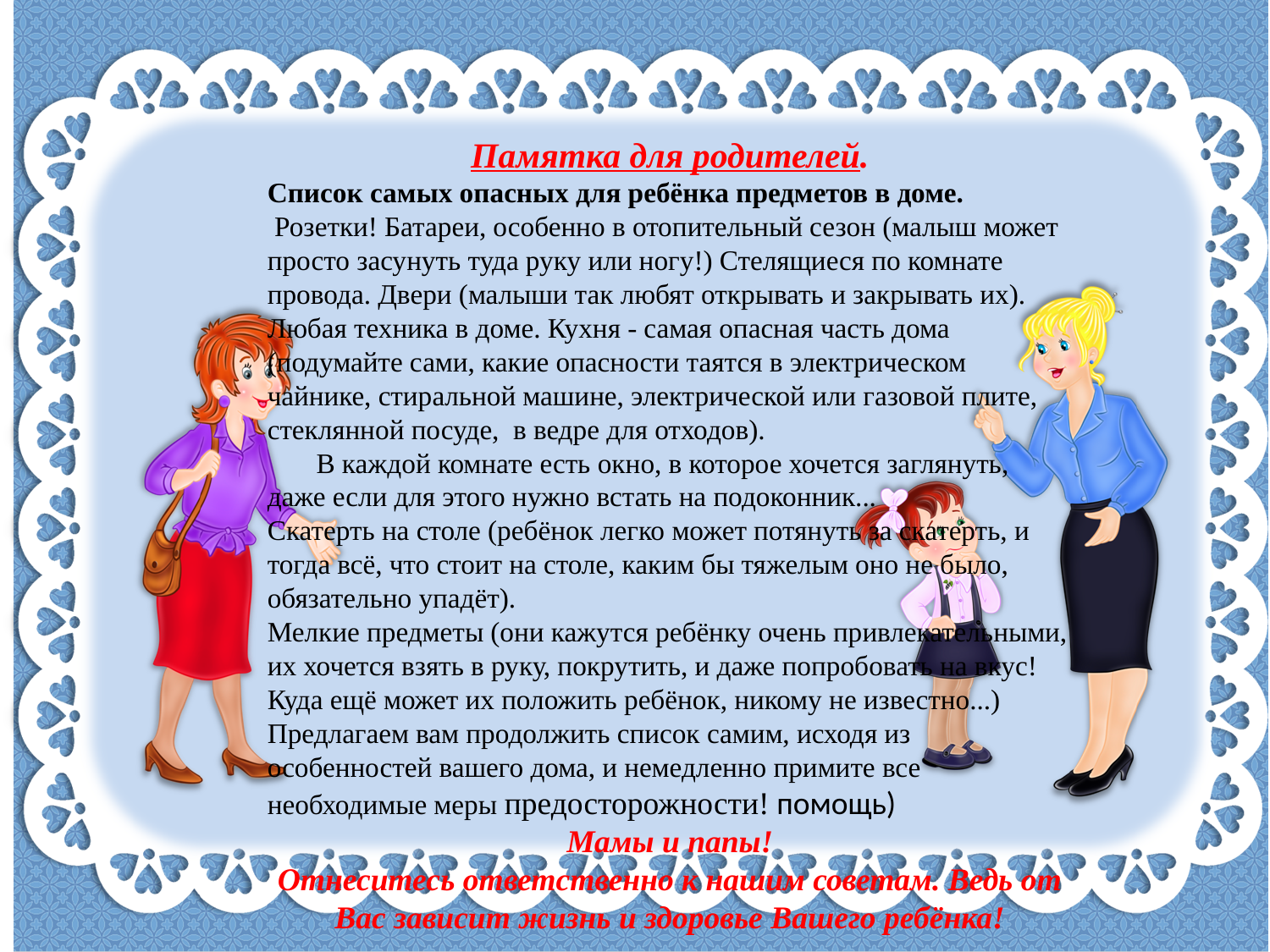

Памятка для родителей.
Список самых опасных для ребёнка предметов в доме.
 Розетки! Батареи, особенно в отопительный сезон (малыш может просто засунуть туда руку или ногу!) Стелящиеся по комнате провода. Двери (малыши так любят открывать и закрывать их). Любая техника в доме. Кухня - самая опасная часть дома (подумайте сами, какие опасности таятся в электрическом чайнике, стиральной машине, электрической или газовой плите, стеклянной посуде,  в ведре для отходов).
       В каждой комнате есть окно, в которое хочется заглянуть, даже если для этого нужно встать на подоконник...
Скатерть на столе (ребёнок легко может потянуть за скатерть, и тогда всё, что стоит на столе, каким бы тяжелым оно не было, обязательно упадёт).
Мелкие предметы (они кажутся ребёнку очень привлекательными, их хочется взять в руку, покрутить, и даже попробовать на вкус! Куда ещё может их положить ребёнок, никому не известно...)
Предлагаем вам продолжить список самим, исходя из особенностей вашего дома, и немедленно примите все необходимые меры предосторожности! помощь)
Мамы и папы!
Отнеситесь ответственно к нашим советам. Ведь от Вас зависит жизнь и здоровье Вашего ребёнка!